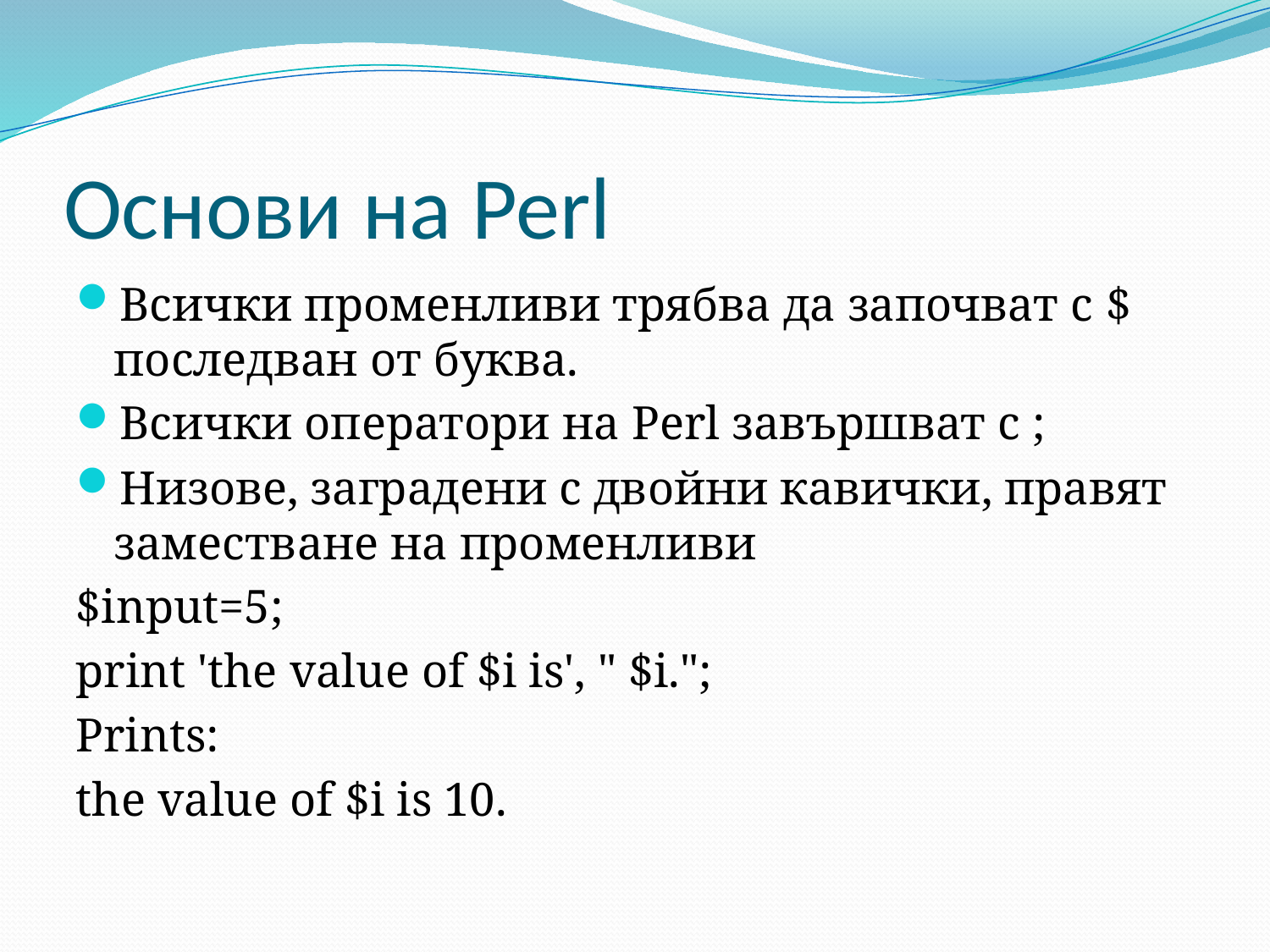

# Основи на Perl
Всички променливи трябва да започват с $ последван от буква.
Всички оператори на Perl завършват с ;
Низове, заградени с двойни кавички, правят заместване на променливи
$input=5;
print 'the value of $i is', " $i.";
Prints:
the value of $i is 10.